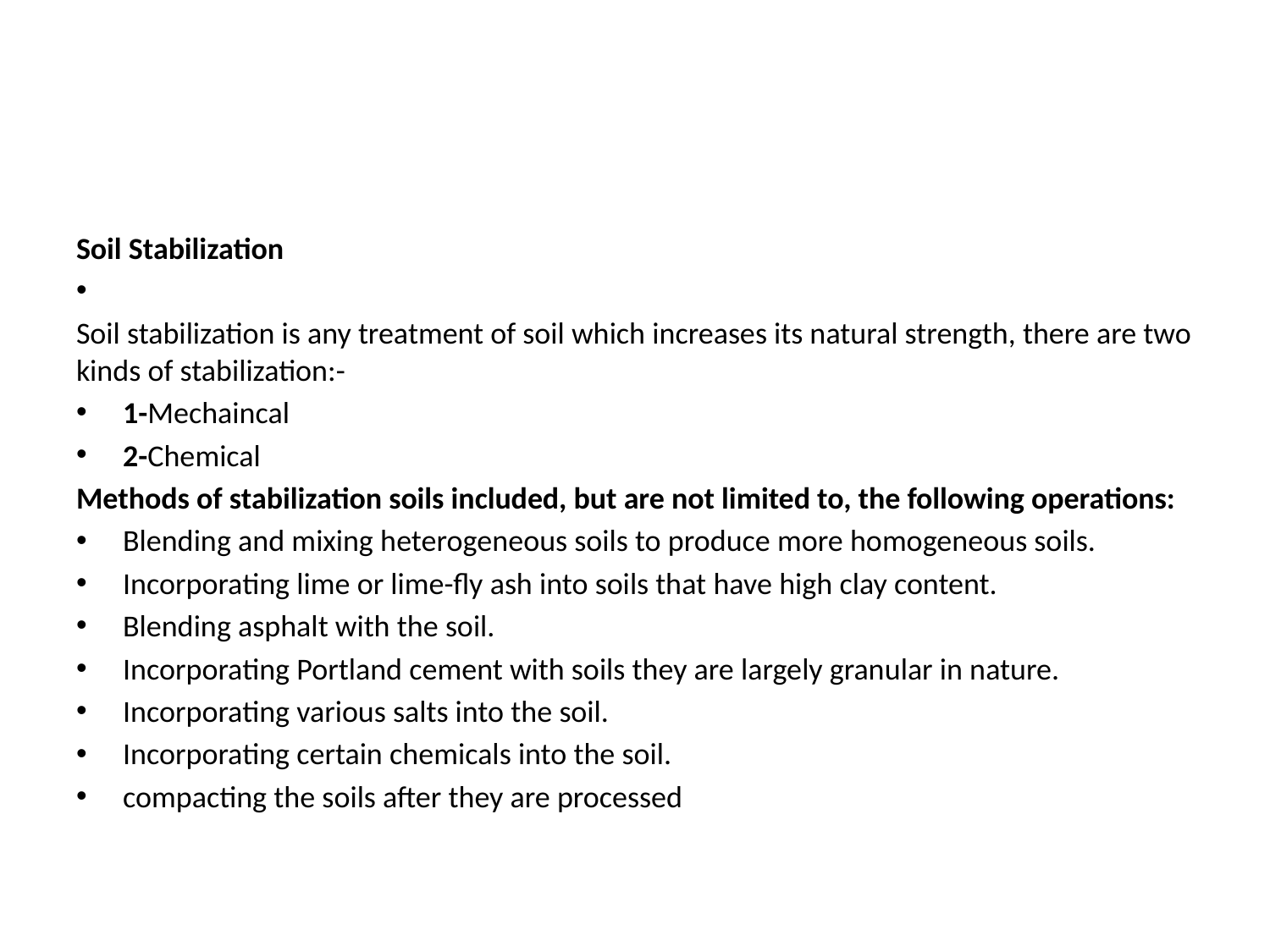

#
Soil Stabilization

Soil stabilization is any treatment of soil which increases its natural strength, there are two kinds of stabilization:-
1-Mechaincal
2-Chemical
Methods of stabilization soils included, but are not limited to, the following operations:
Blending and mixing heterogeneous soils to produce more homogeneous soils.
Incorporating lime or lime-fly ash into soils that have high clay content.
Blending asphalt with the soil.
Incorporating Portland cement with soils they are largely granular in nature.
Incorporating various salts into the soil.
Incorporating certain chemicals into the soil.
compacting the soils after they are processed